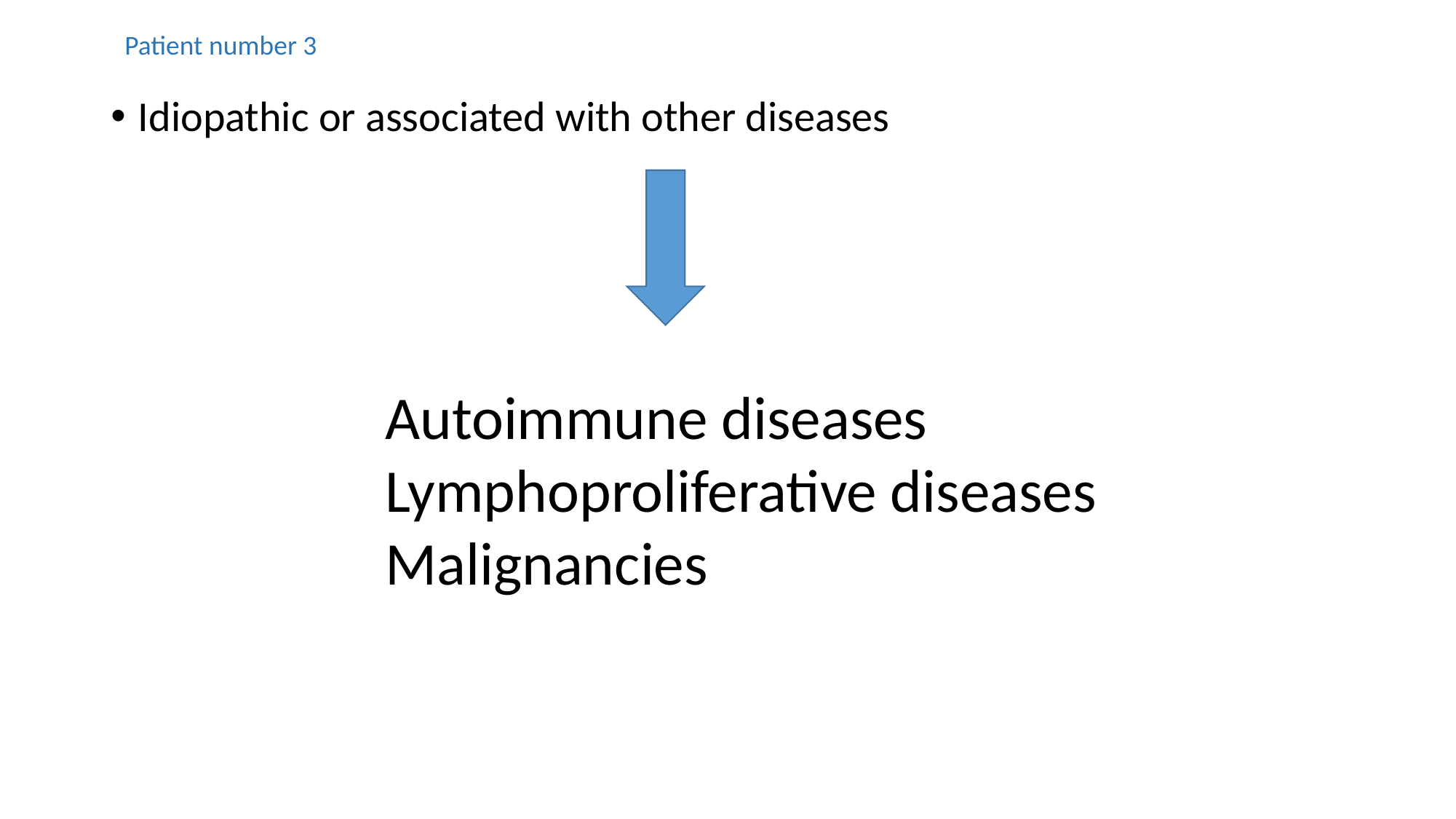

# Patient number 3
Idiopathic or associated with other diseases

Autoimmune diseases
Lymphoproliferative diseases
Malignancies